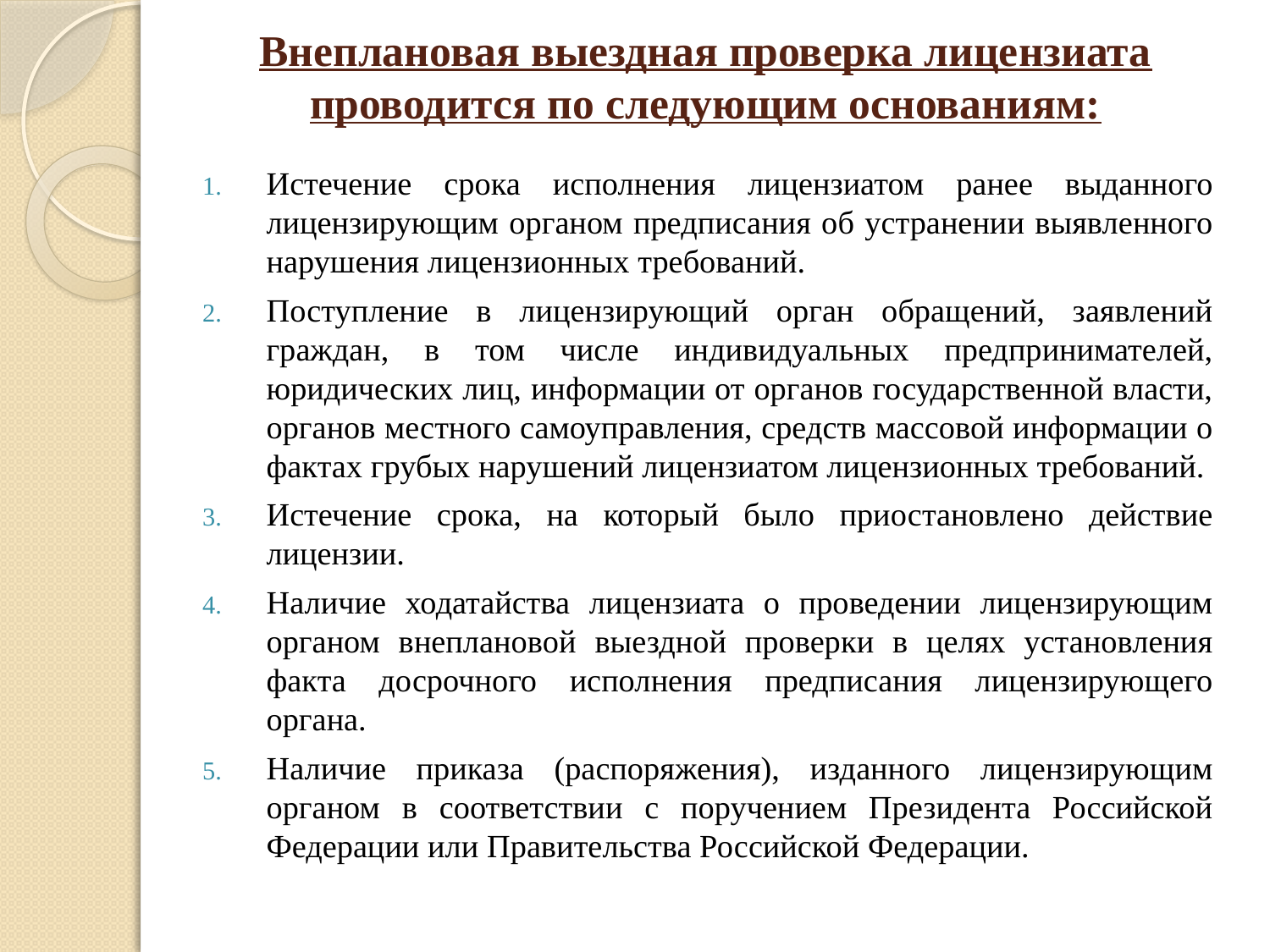

# Внеплановая выездная проверка лицензиата проводится по следующим основаниям:
Истечение срока исполнения лицензиатом ранее выданного лицензирующим органом предписания об устранении выявленного нарушения лицензионных требований.
Поступление в лицензирующий орган обращений, заявлений граждан, в том числе индивидуальных предпринимателей, юридических лиц, информации от органов государственной власти, органов местного самоуправления, средств массовой информации о фактах грубых нарушений лицензиатом лицензионных требований.
Истечение срока, на который было приостановлено действие лицензии.
Наличие ходатайства лицензиата о проведении лицензирующим органом внеплановой выездной проверки в целях установления факта досрочного исполнения предписания лицензирующего органа.
Наличие приказа (распоряжения), изданного лицензирующим органом в соответствии с поручением Президента Российской Федерации или Правительства Российской Федерации.